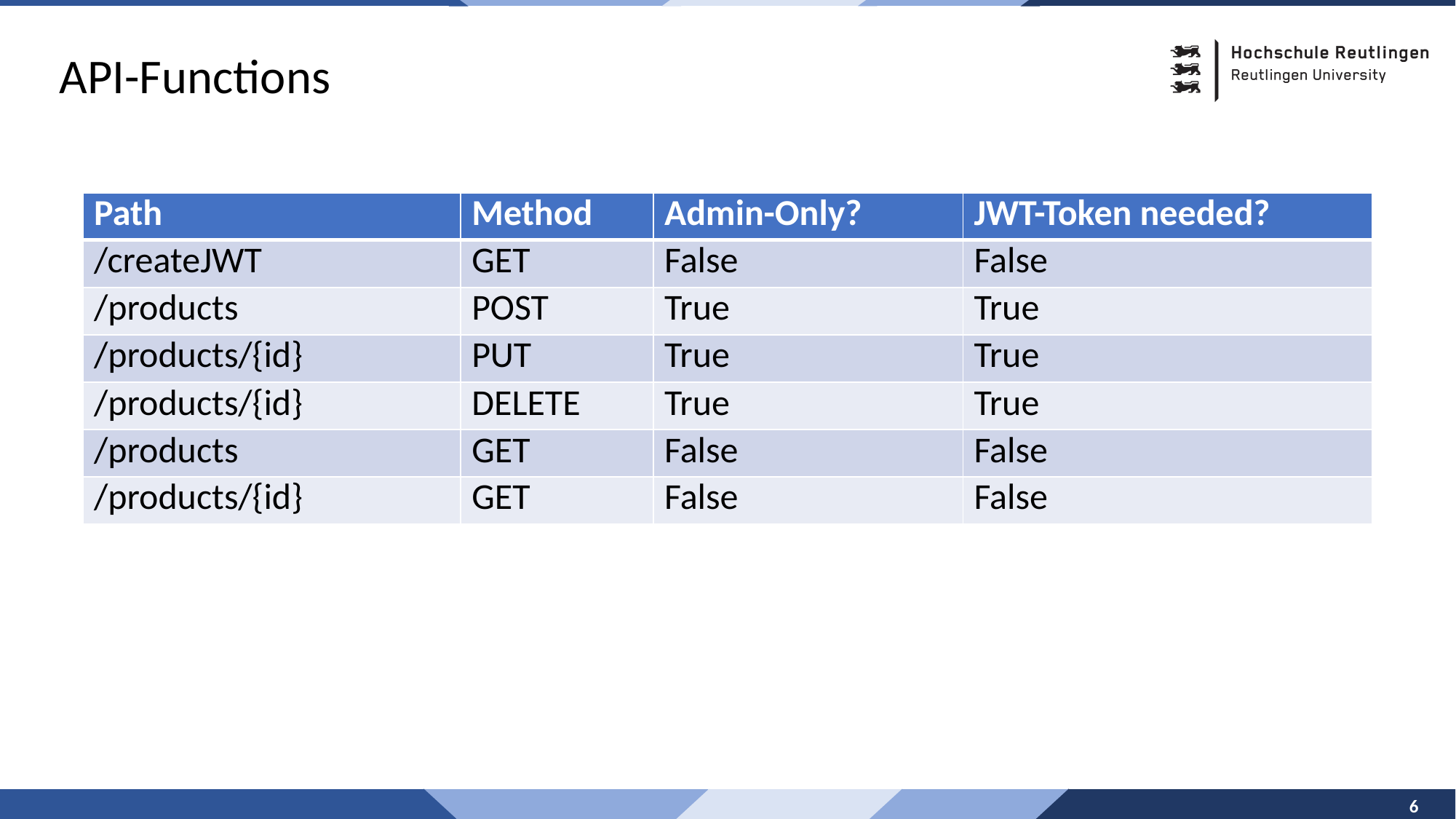

# API-Functions
| Path | Method | Admin-Only? | JWT-Token needed? |
| --- | --- | --- | --- |
| /createJWT | GET | False | False |
| /products | POST | True | True |
| /products/{id} | PUT | True | True |
| /products/{id} | DELETE | True | True |
| /products | GET | False | False |
| /products/{id} | GET | False | False |
6